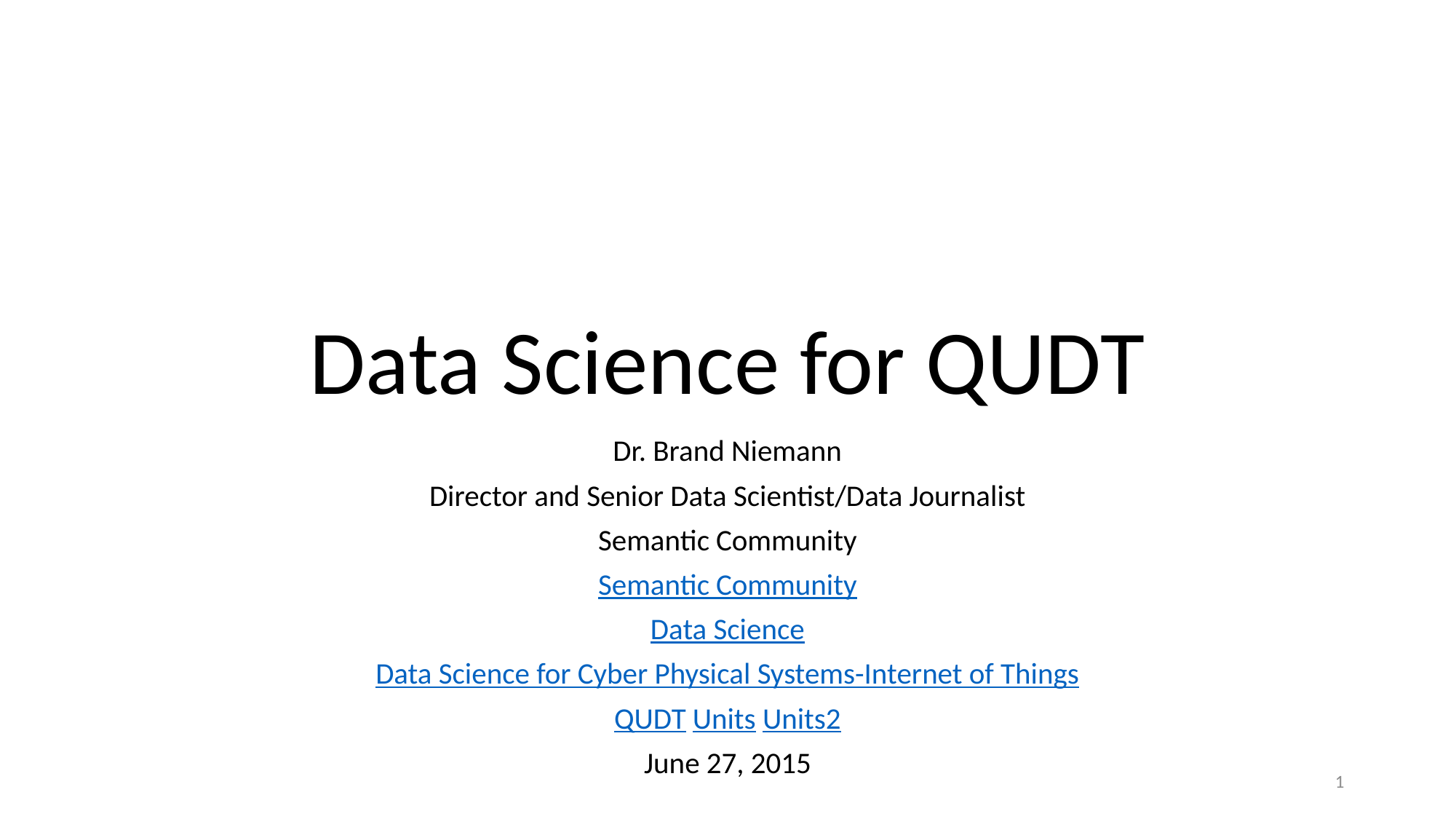

# Data Science for QUDT
Dr. Brand Niemann
Director and Senior Data Scientist/Data Journalist
Semantic Community
Semantic Community
Data Science
Data Science for Cyber Physical Systems-Internet of Things
QUDT Units Units2
June 27, 2015

1